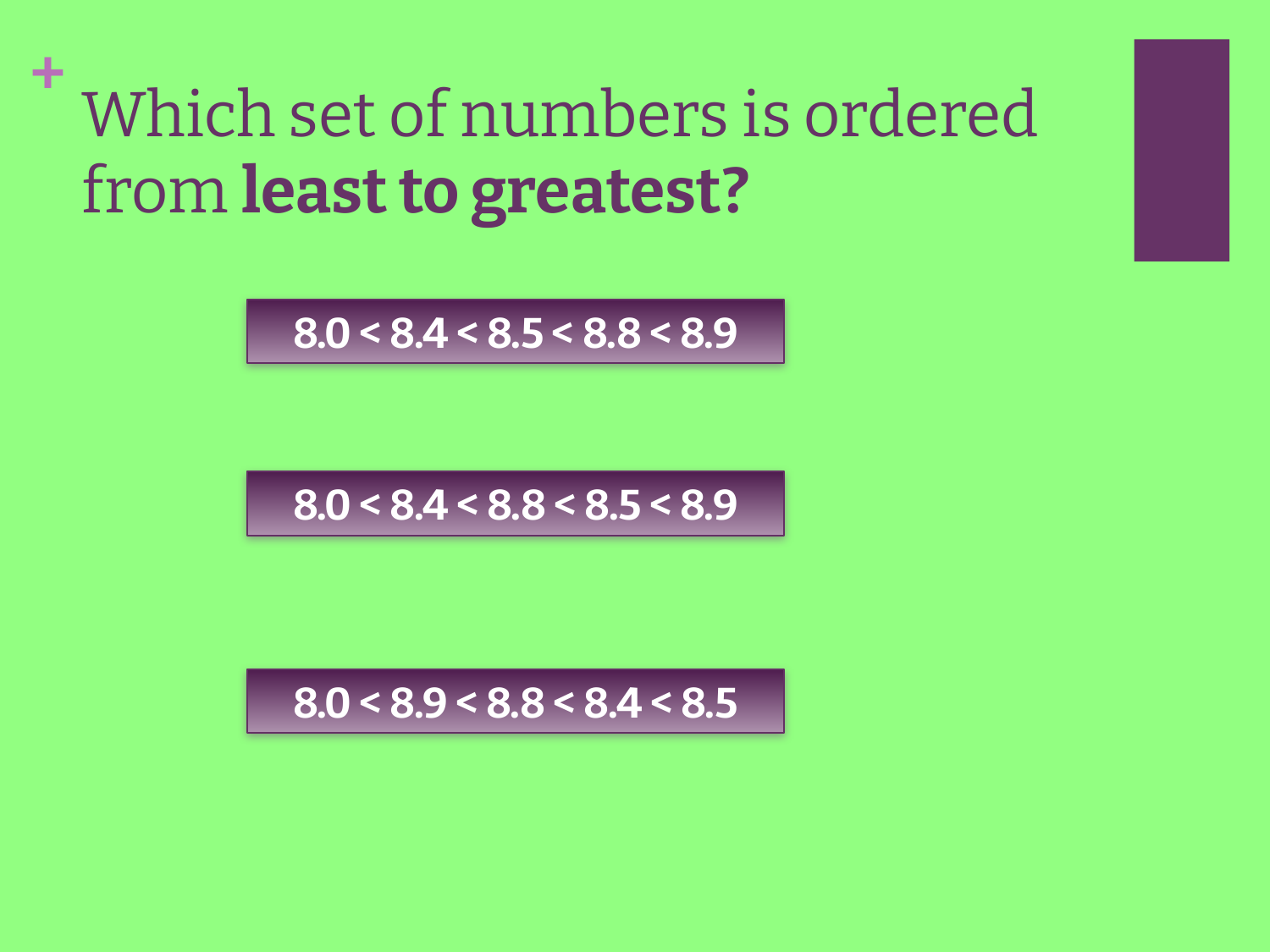

# Which set of numbers is ordered from least to greatest?

8.0 < 8.4 < 8.5 < 8.8 < 8.9

8.0 < 8.4 < 8.8 < 8.5 < 8.9

8.0 < 8.9 < 8.8 < 8.4 < 8.5